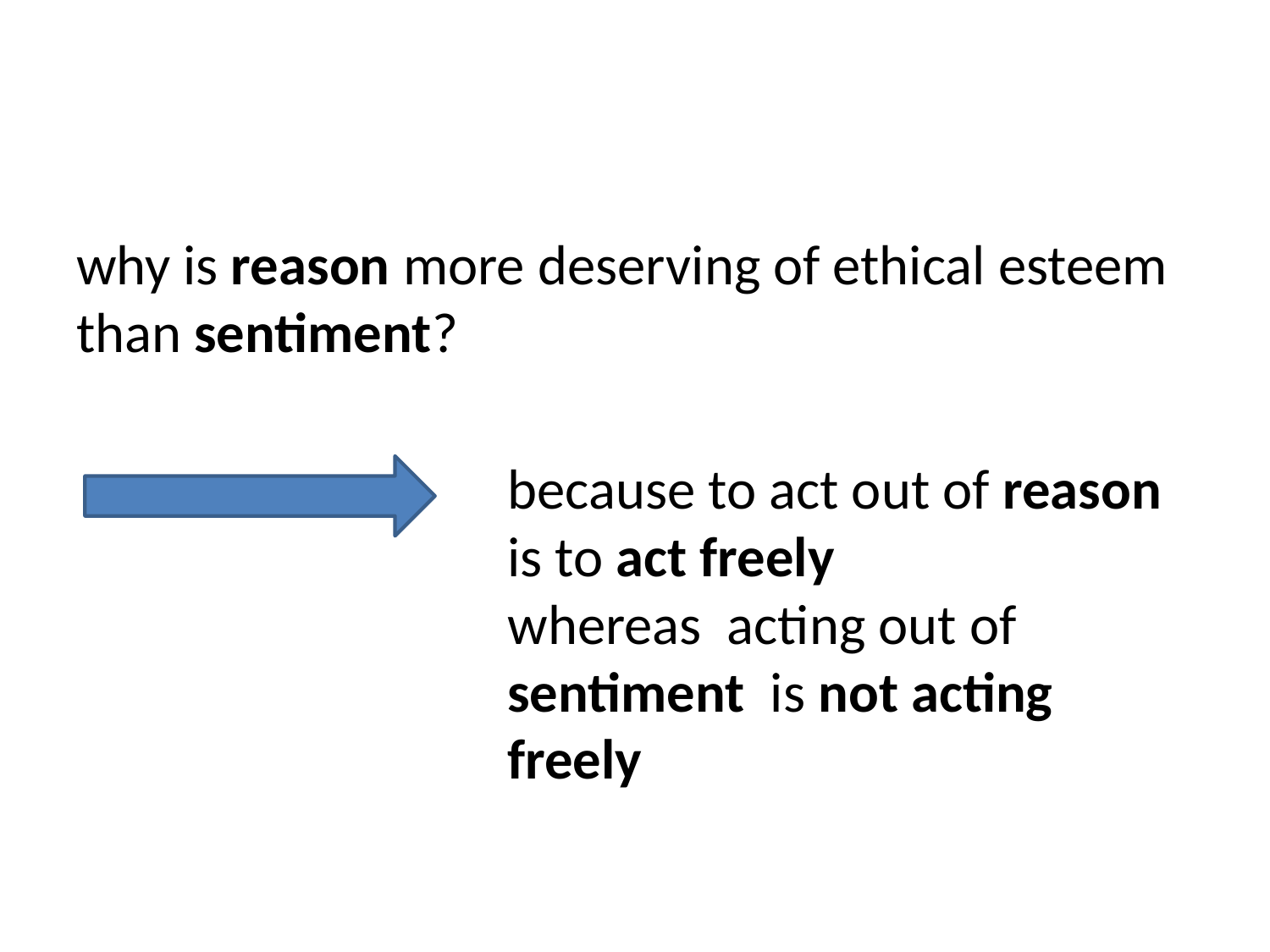

#
why is reason more deserving of ethical esteem than sentiment?

because to act out of reason is to act freely
whereas  acting out of sentiment  is not acting freely